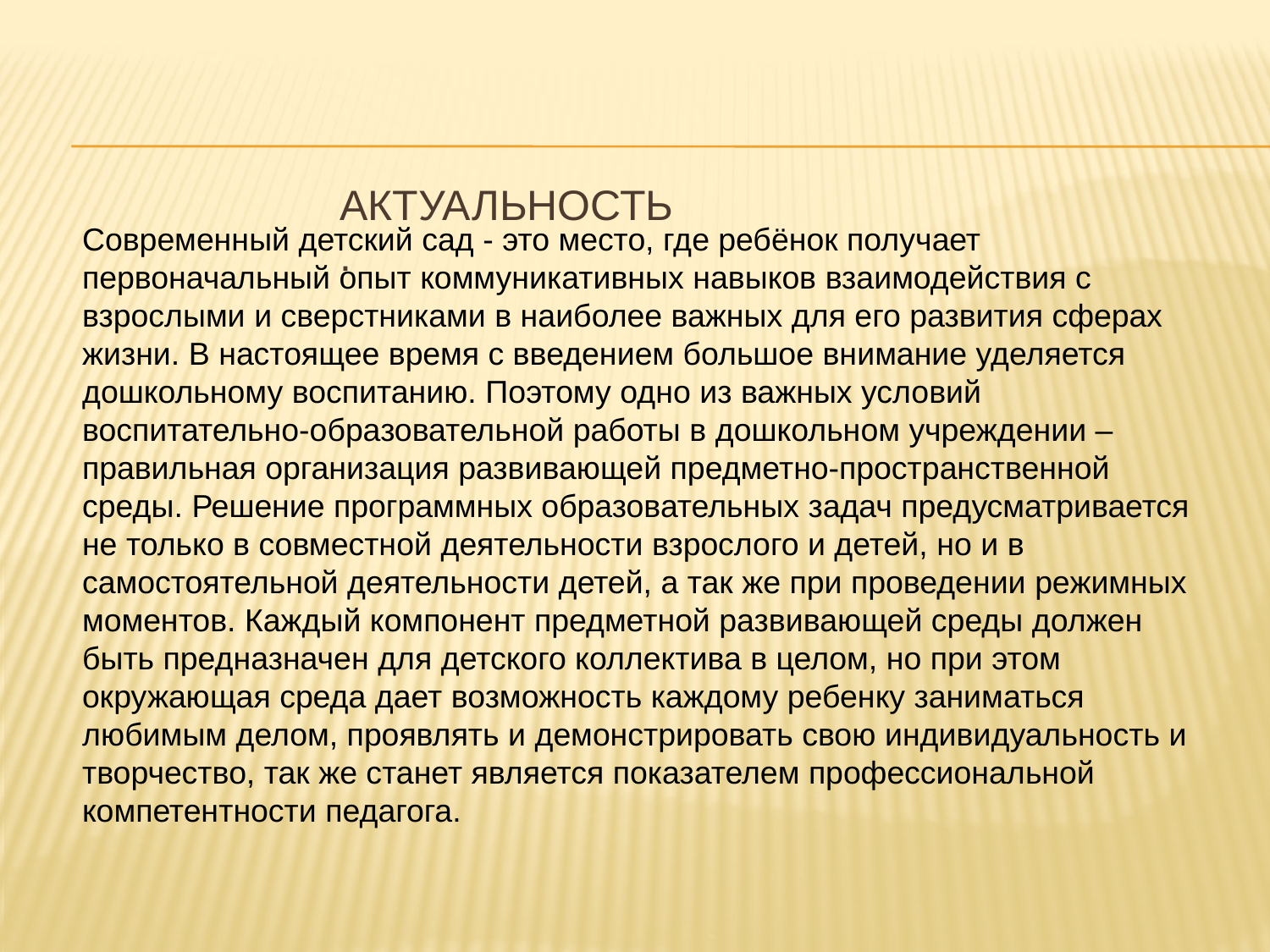

# Актуальность .
Современный детский сад - это место, где ребёнок получает первоначальный опыт коммуникативных навыков взаимодействия с взрослыми и сверстниками в наиболее важных для его развития сферах жизни. В настоящее время с введением большое внимание уделяется дошкольному воспитанию. Поэтому одно из важных условий воспитательно-образовательной работы в дошкольном учреждении – правильная организация развивающей предметно-пространственной среды. Решение программных образовательных задач предусматривается не только в совместной деятельности взрослого и детей, но и в самостоятельной деятельности детей, а так же при проведении режимных моментов. Каждый компонент предметной развивающей среды должен быть предназначен для детского коллектива в целом, но при этом окружающая среда дает возможность каждому ребенку заниматься любимым делом, проявлять и демонстрировать свою индивидуальность и творчество, так же станет является показателем профессиональной компетентности педагога.